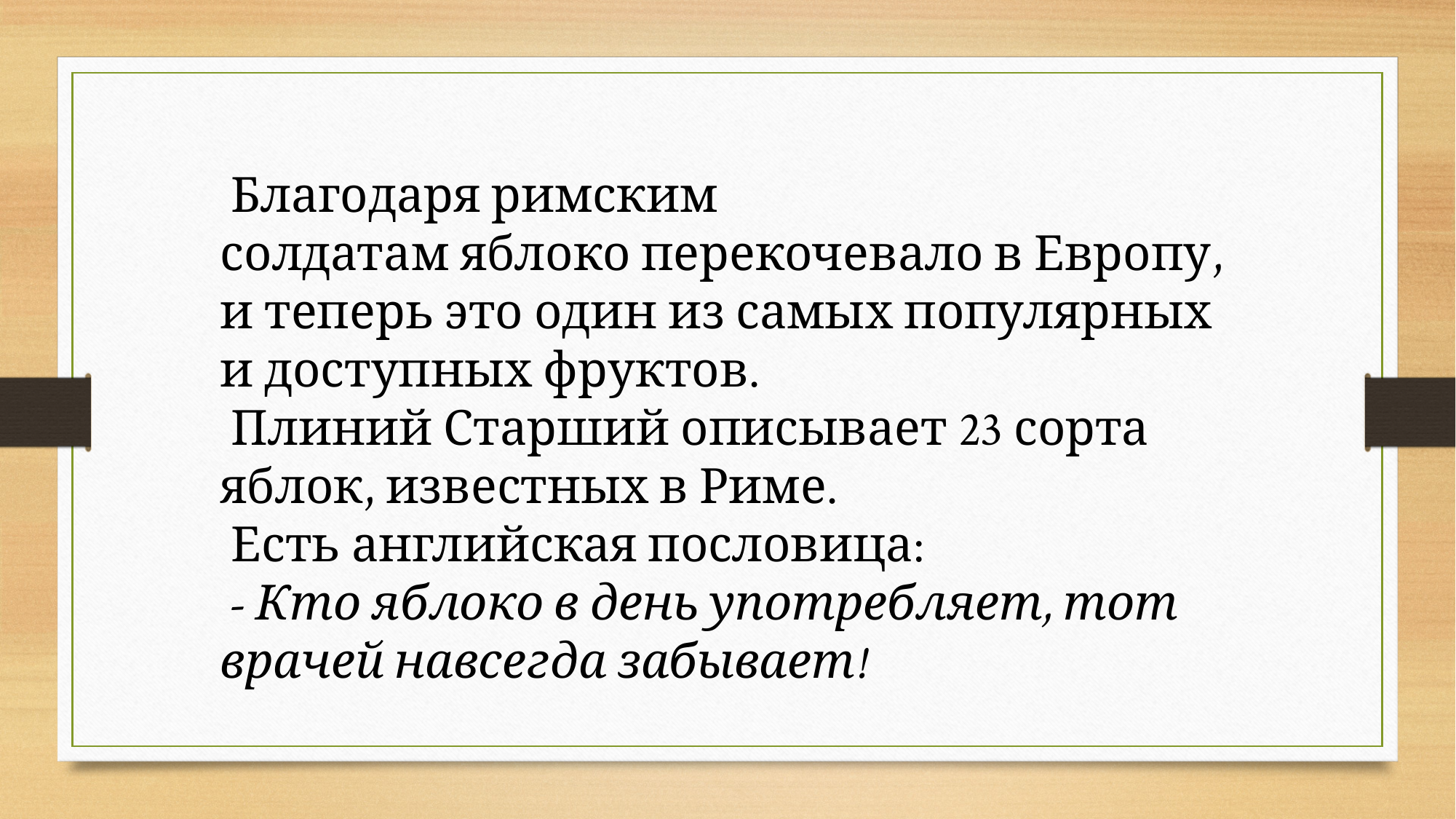

Благодаря римским солдатам яблоко перекочевало в Европу, и теперь это один из самых популярных и доступных фруктов.
 Плиний Старший описывает 23 сорта яблок, известных в Риме.
 Есть английская пословица:
 - Кто яблоко в день употребляет, тот врачей навсегда забывает!